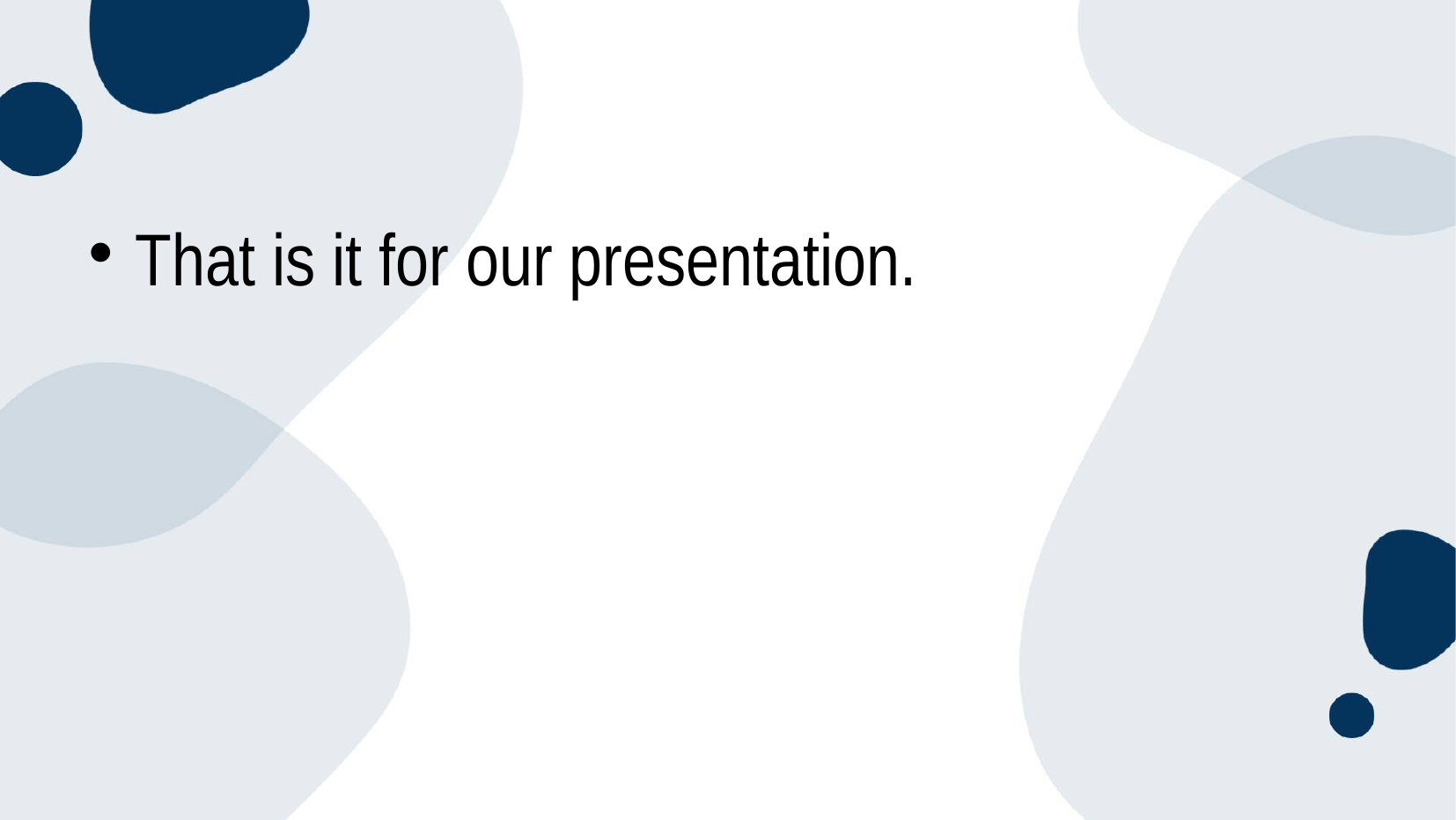

#
That is it for our presentation.